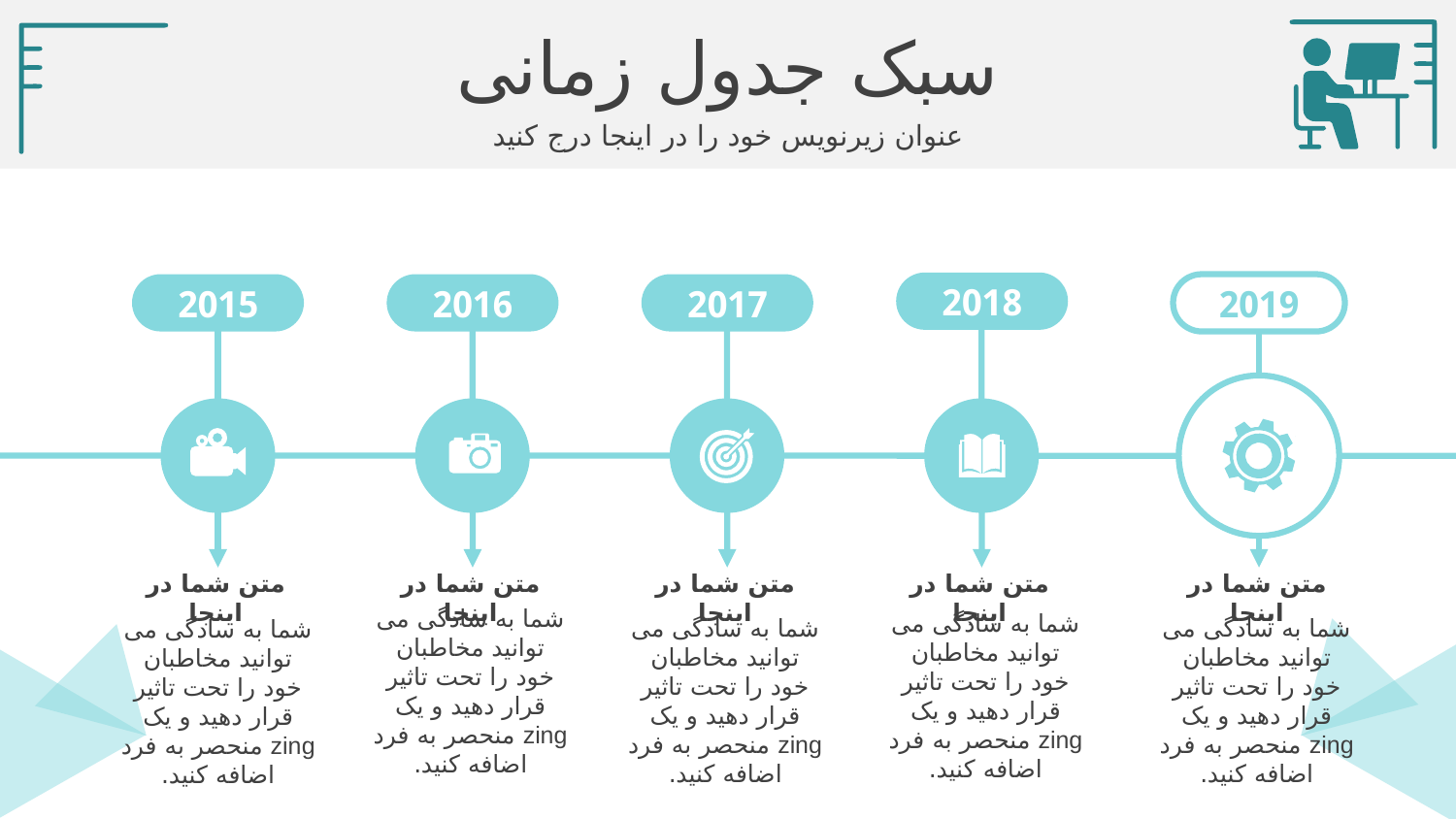

سبک جدول زمانی
عنوان زیرنویس خود را در اینجا درج کنید
2018

2015

2016

2017

2019

متن شما در اینجا
شما به سادگی می توانید مخاطبان خود را تحت تاثیر قرار دهید و یک zing منحصر به فرد اضافه کنید.
متن شما در اینجا
شما به سادگی می توانید مخاطبان خود را تحت تاثیر قرار دهید و یک zing منحصر به فرد اضافه کنید.
متن شما در اینجا
شما به سادگی می توانید مخاطبان خود را تحت تاثیر قرار دهید و یک zing منحصر به فرد اضافه کنید.
متن شما در اینجا
شما به سادگی می توانید مخاطبان خود را تحت تاثیر قرار دهید و یک zing منحصر به فرد اضافه کنید.
متن شما در اینجا
شما به سادگی می توانید مخاطبان خود را تحت تاثیر قرار دهید و یک zing منحصر به فرد اضافه کنید.